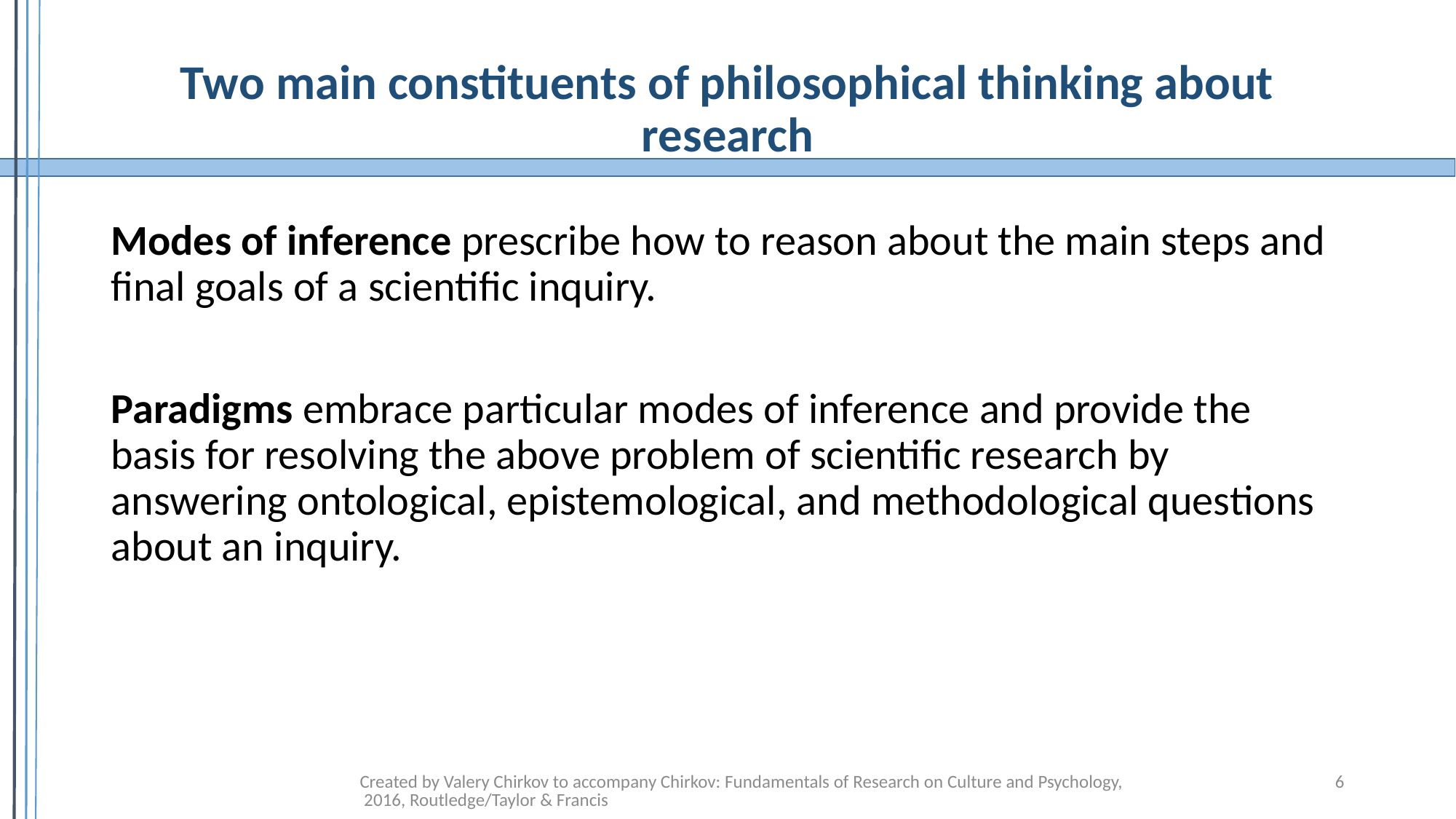

# Two main constituents of philosophical thinking about research
Modes of inference prescribe how to reason about the main steps and final goals of a scientific inquiry.

Paradigms embrace particular modes of inference and provide the basis for resolving the above problem of scientific research by answering ontological, epistemological, and methodological questions about an inquiry.
Created by Valery Chirkov to accompany Chirkov: Fundamentals of Research on Culture and Psychology, 2016, Routledge/Taylor & Francis
6